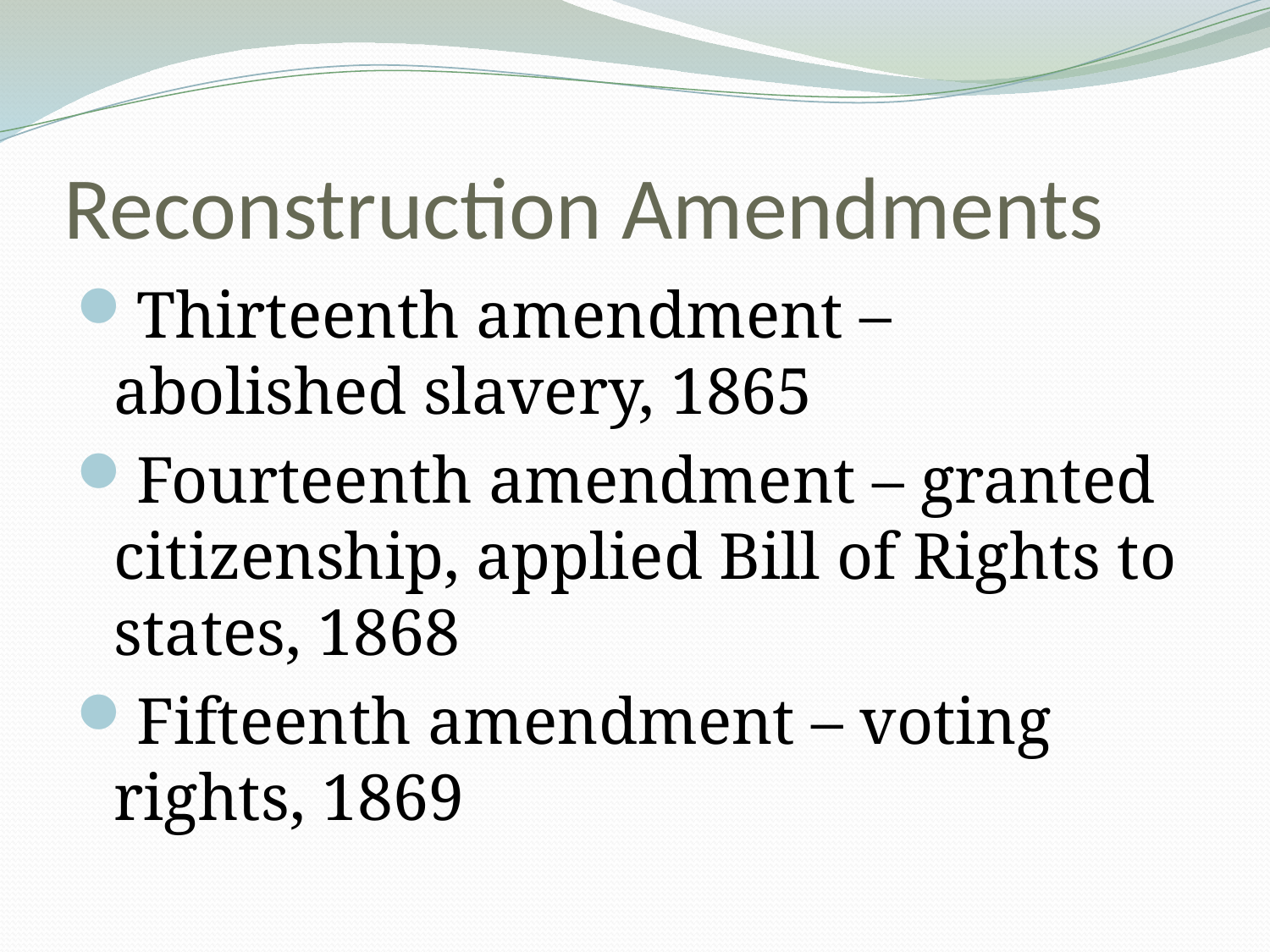

# Reconstruction Amendments
Thirteenth amendment – abolished slavery, 1865
Fourteenth amendment – granted citizenship, applied Bill of Rights to states, 1868
Fifteenth amendment – voting rights, 1869